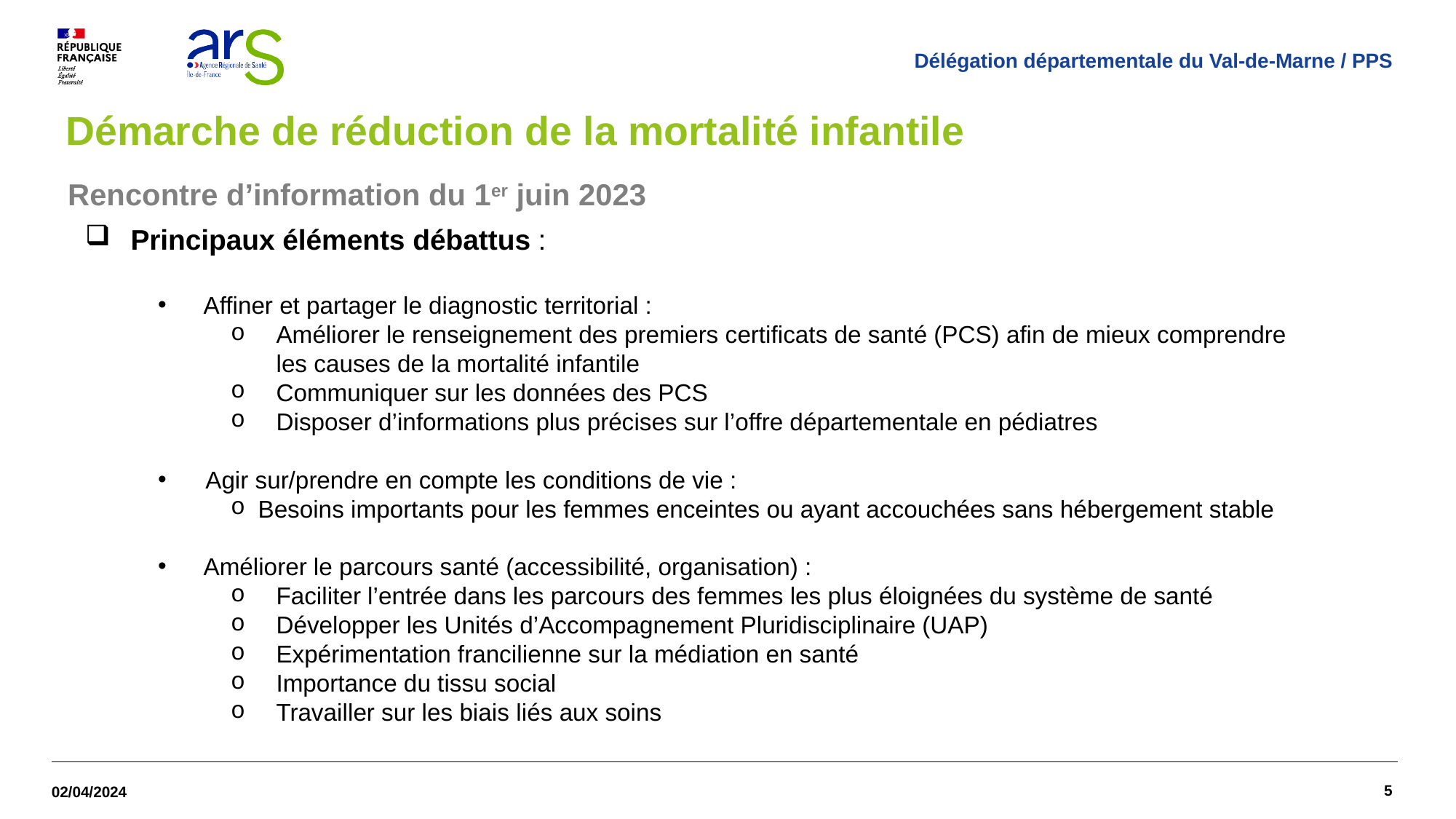

Délégation départementale du Val-de-Marne / PPS
# Démarche de réduction de la mortalité infantile
Rencontre d’information du 1er juin 2023
Principaux éléments débattus :

Affiner et partager le diagnostic territorial :
Améliorer le renseignement des premiers certificats de santé (PCS) afin de mieux comprendre les causes de la mortalité infantile
Communiquer sur les données des PCS
Disposer d’informations plus précises sur l’offre départementale en pédiatres

   Agir sur/prendre en compte les conditions de vie :
Besoins importants pour les femmes enceintes ou ayant accouchées sans hébergement stable

Améliorer le parcours santé (accessibilité, organisation) :
Faciliter l’entrée dans les parcours des femmes les plus éloignées du système de santé
Développer les Unités d’Accompagnement Pluridisciplinaire (UAP)
Expérimentation francilienne sur la médiation en santé
Importance du tissu social
Travailler sur les biais liés aux soins
5
02/04/2024